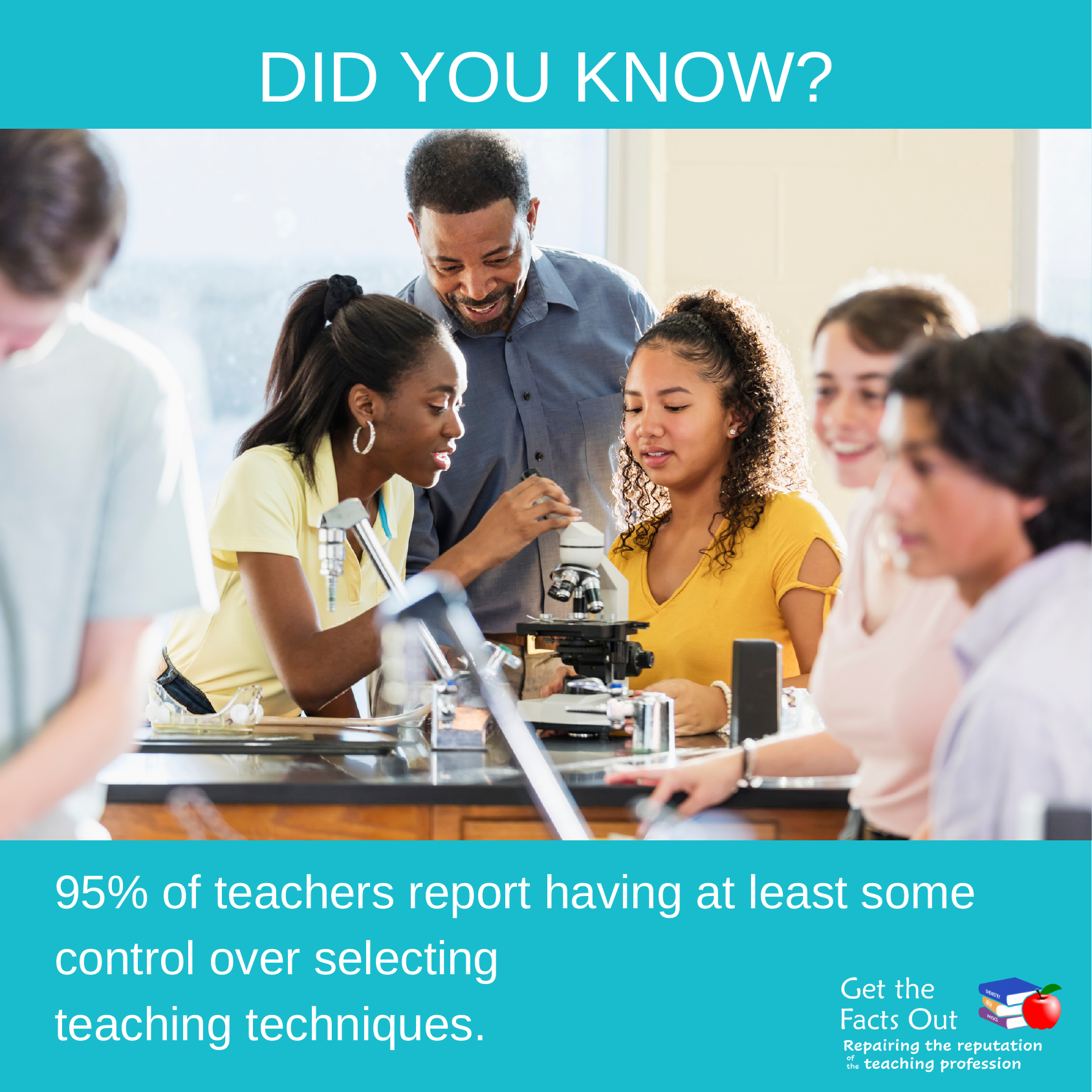

DID YOU KNOW?

95% of teachers report having at least some control over selecting
teaching techniques.